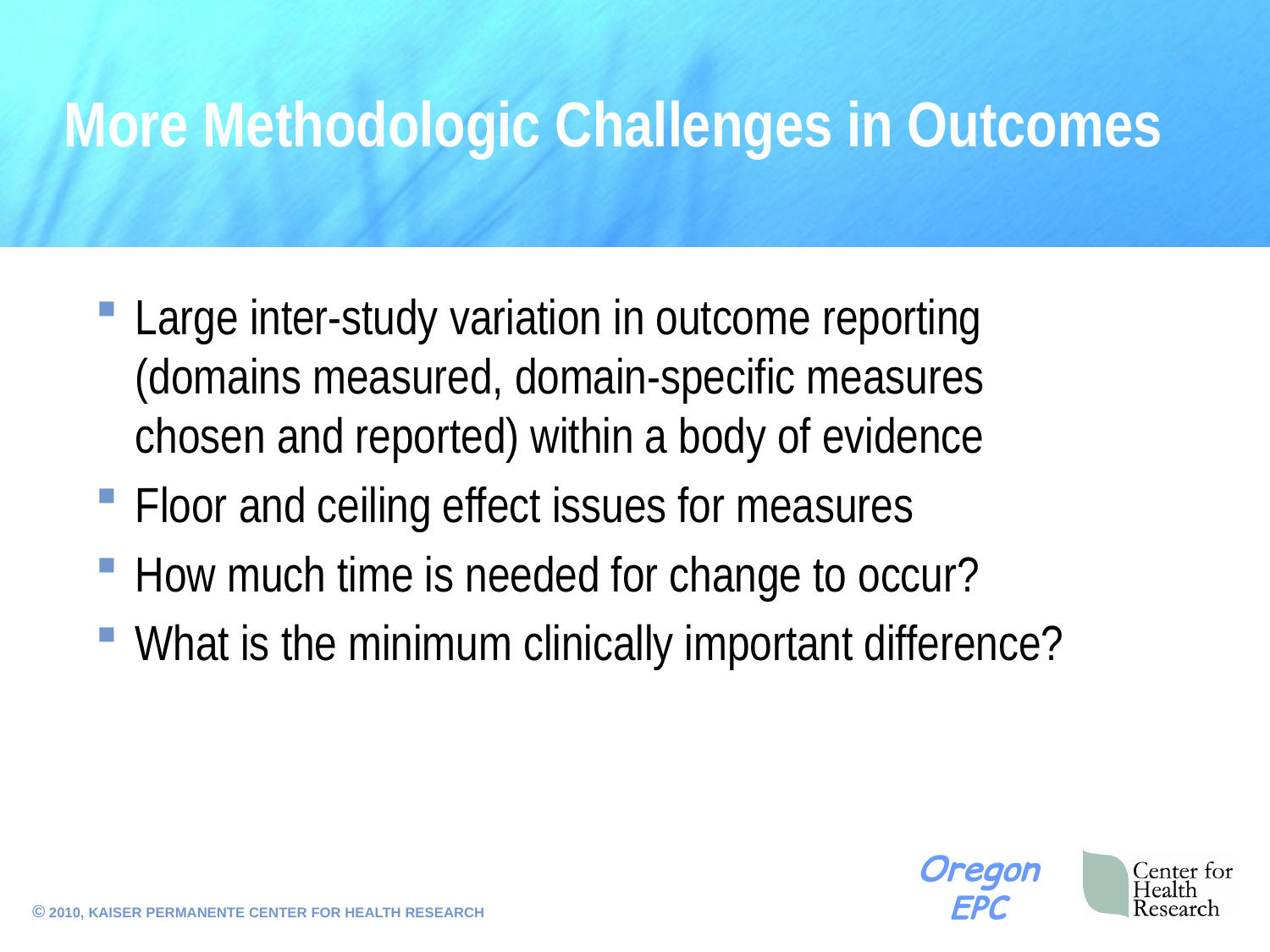

# More Methodologic Challenges in Outcomes
Large inter-study variation in outcome reporting (domains measured, domain-specific measures chosen and reported) within a body of evidence
Floor and ceiling effect issues for measures
How much time is needed for change to occur?
What is the minimum clinically important difference?
6